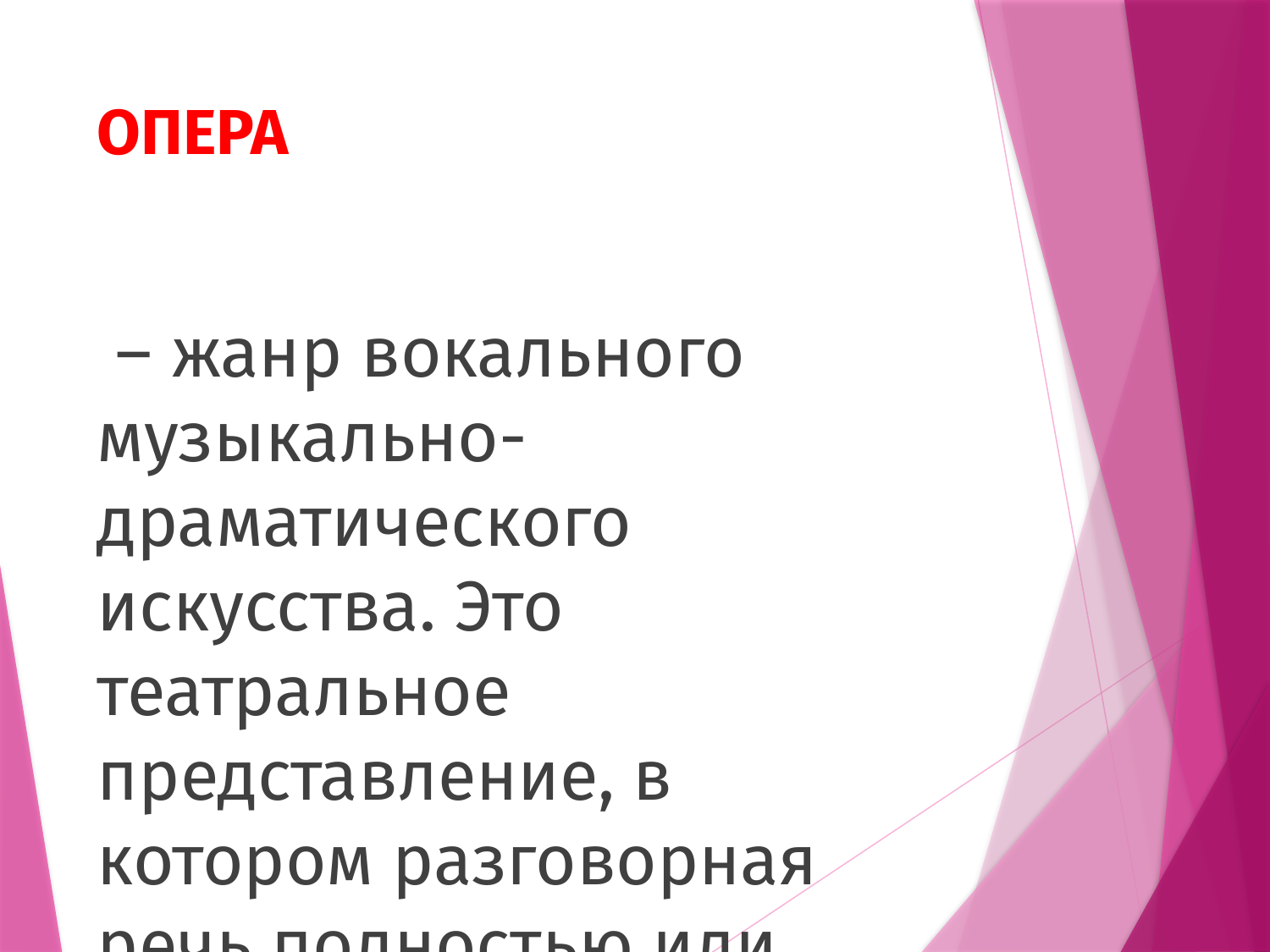

# ОПЕРА
 – жанр вокального музыкально-драматического искусства. Это театральное представление, в котором разговорная речь полностью или частично заменена пением, а воздействие на зрителя усиливается благодаря музыке.